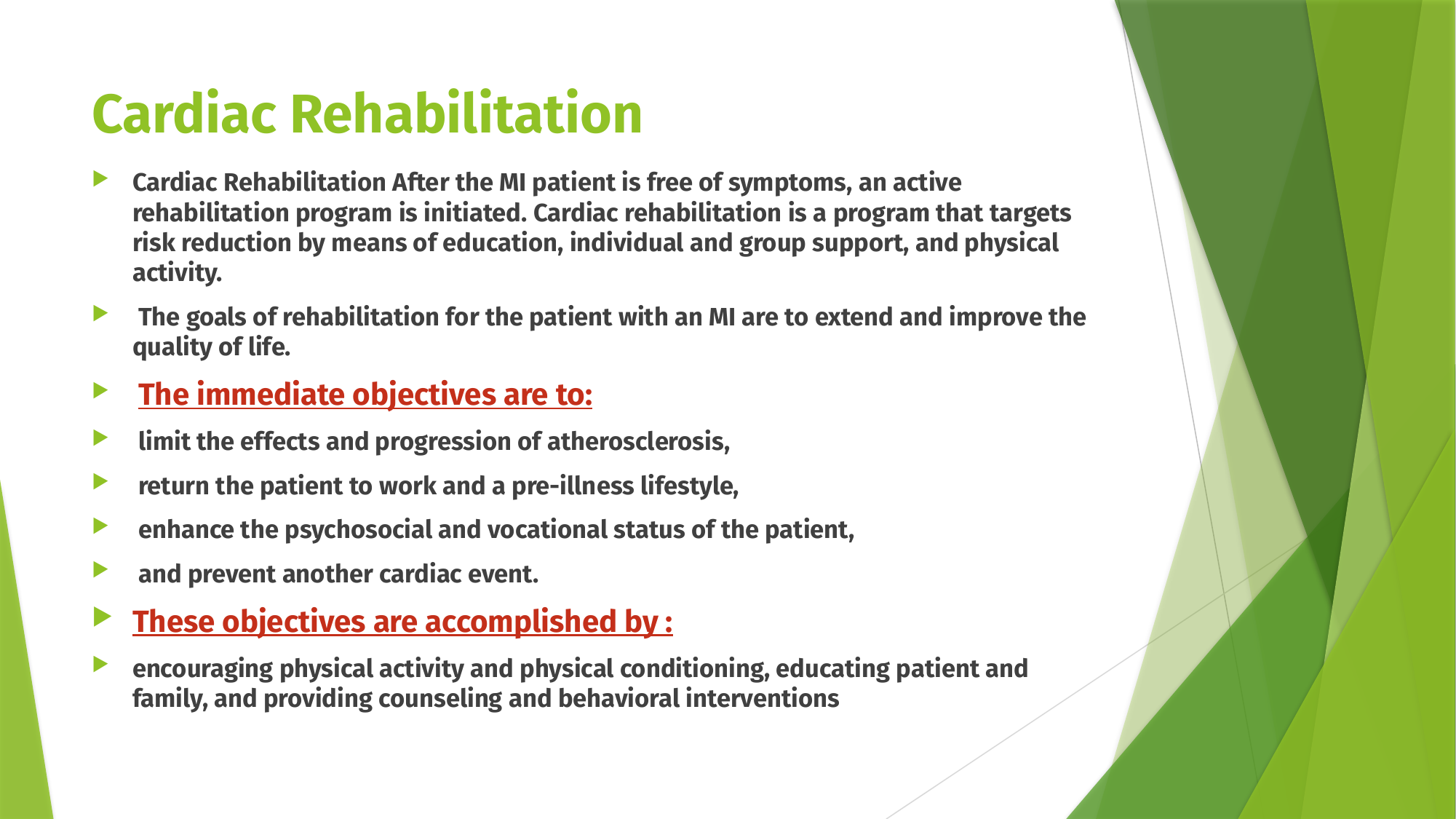

# Cardiac Rehabilitation
Cardiac Rehabilitation After the MI patient is free of symptoms, an active rehabilitation program is initiated. Cardiac rehabilitation is a program that targets risk reduction by means of education, individual and group support, and physical activity.
 The goals of rehabilitation for the patient with an MI are to extend and improve the quality of life.
 The immediate objectives are to:
 limit the effects and progression of atherosclerosis,
 return the patient to work and a pre-illness lifestyle,
 enhance the psychosocial and vocational status of the patient,
 and prevent another cardiac event.
These objectives are accomplished by :
encouraging physical activity and physical conditioning, educating patient and family, and providing counseling and behavioral interventions